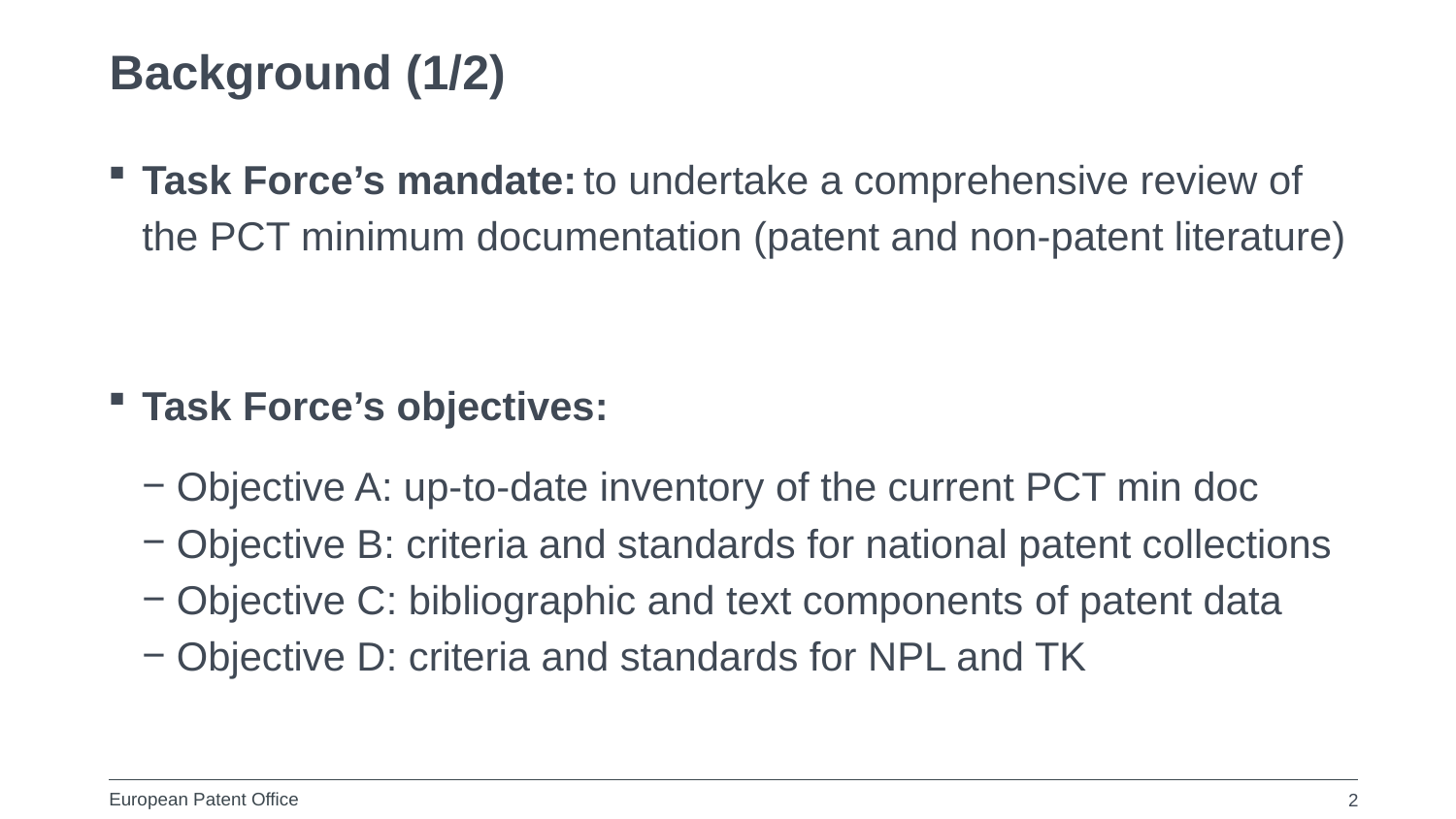

# Background (1/2)
Task Force’s mandate: to undertake a comprehensive review of the PCT minimum documentation (patent and non-patent literature)

Task Force’s objectives:

Objective A: up-to-date inventory of the current PCT min doc
Objective B: criteria and standards for national patent collections
Objective C: bibliographic and text components of patent data
Objective D: criteria and standards for NPL and TK

2